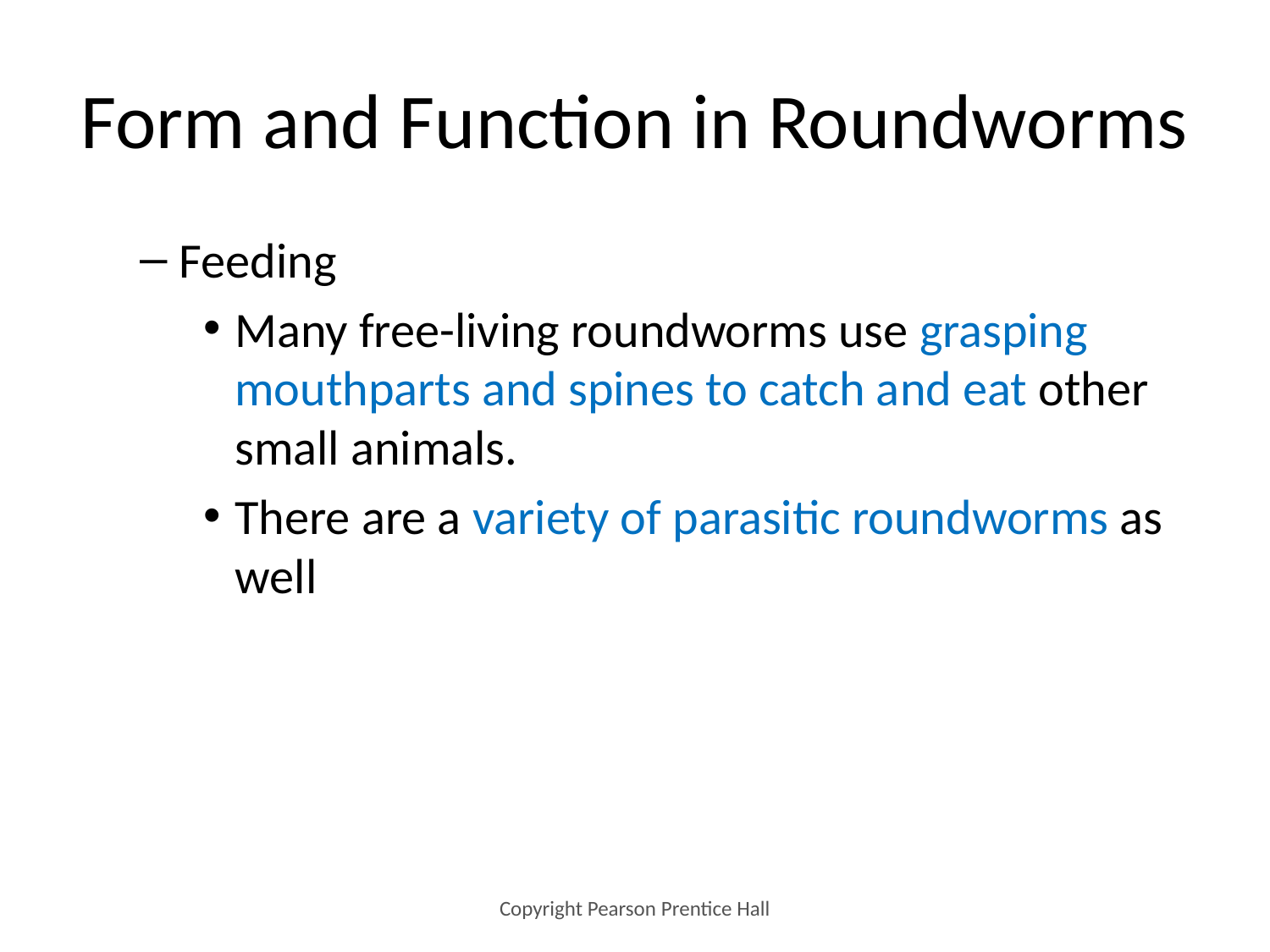

# Form and Function in Roundworms
Feeding
Many free-living roundworms use grasping mouthparts and spines to catch and eat other small animals.
There are a variety of parasitic roundworms as well

Copyright Pearson Prentice Hall